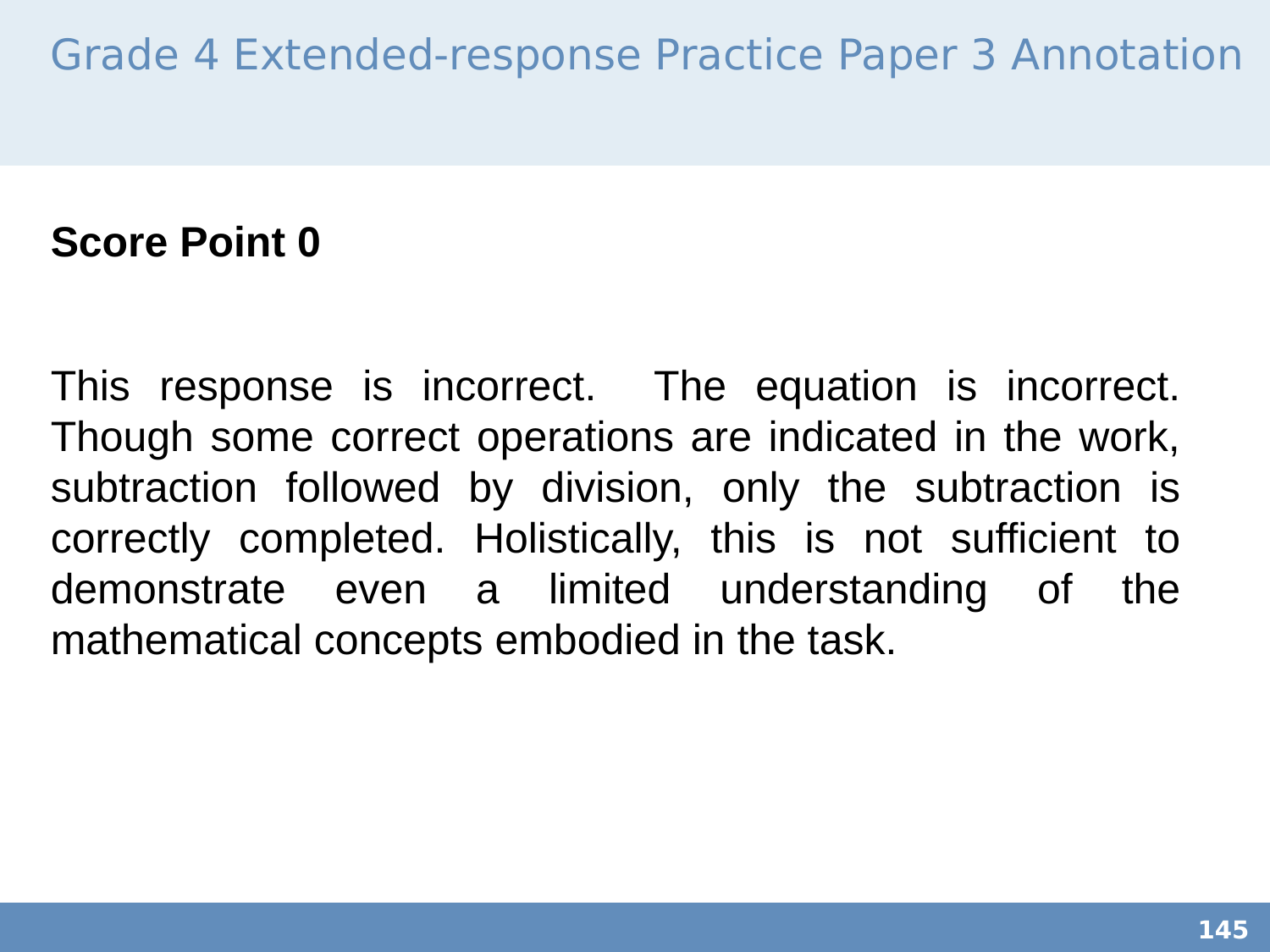

# Grade 4 Extended-response Practice Paper 3 Annotation
Score Point 0

This response is incorrect.  The equation is incorrect. Though some correct operations are indicated in the work, subtraction followed by division, only the subtraction is correctly completed. Holistically, this is not sufficient to demonstrate even a limited understanding of the mathematical concepts embodied in the task.
145